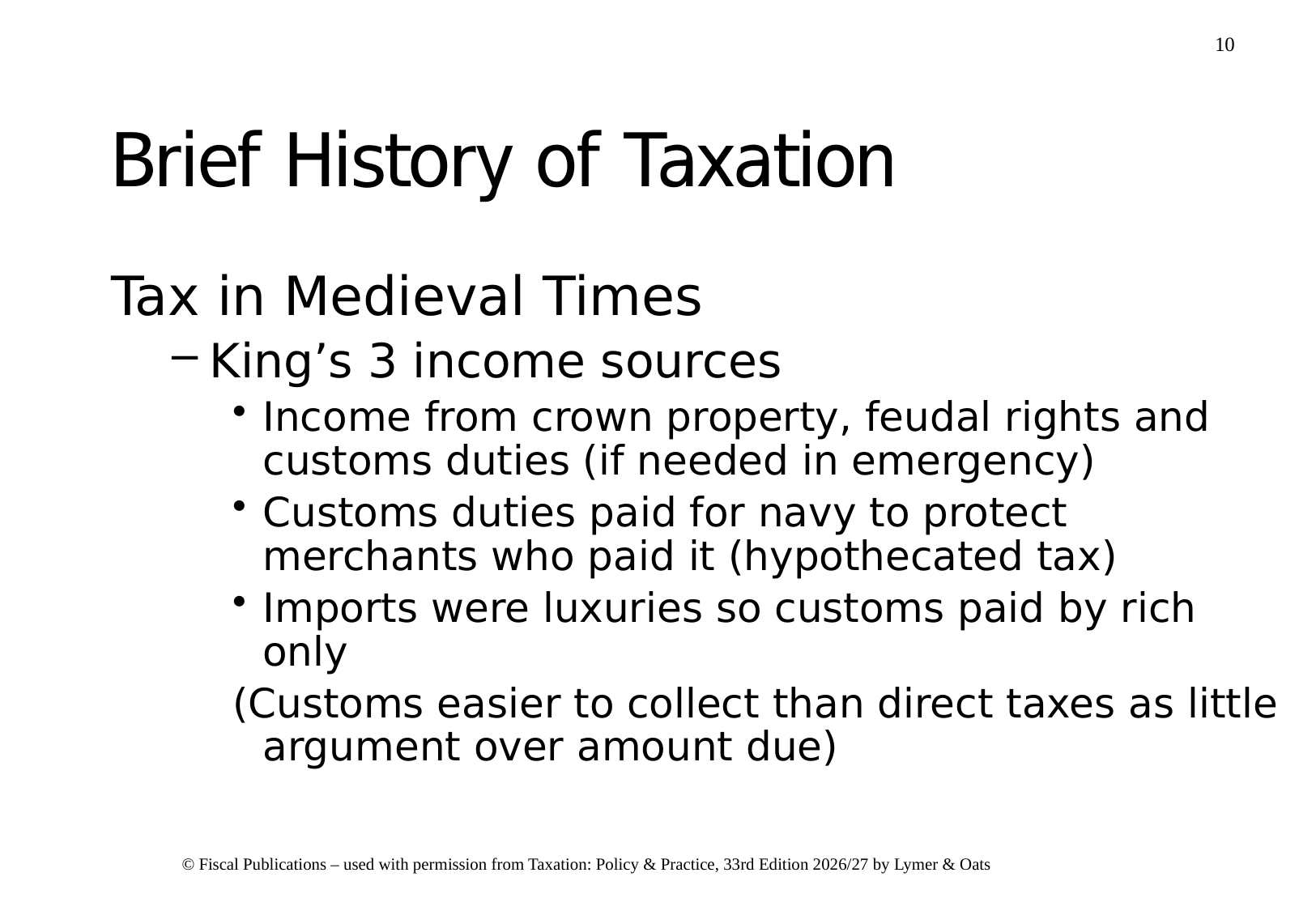

# Brief History of Taxation
Tax in Medieval Times
King’s 3 income sources
Income from crown property, feudal rights and customs duties (if needed in emergency)
Customs duties paid for navy to protect merchants who paid it (hypothecated tax)
Imports were luxuries so customs paid by rich only
(Customs easier to collect than direct taxes as little argument over amount due)